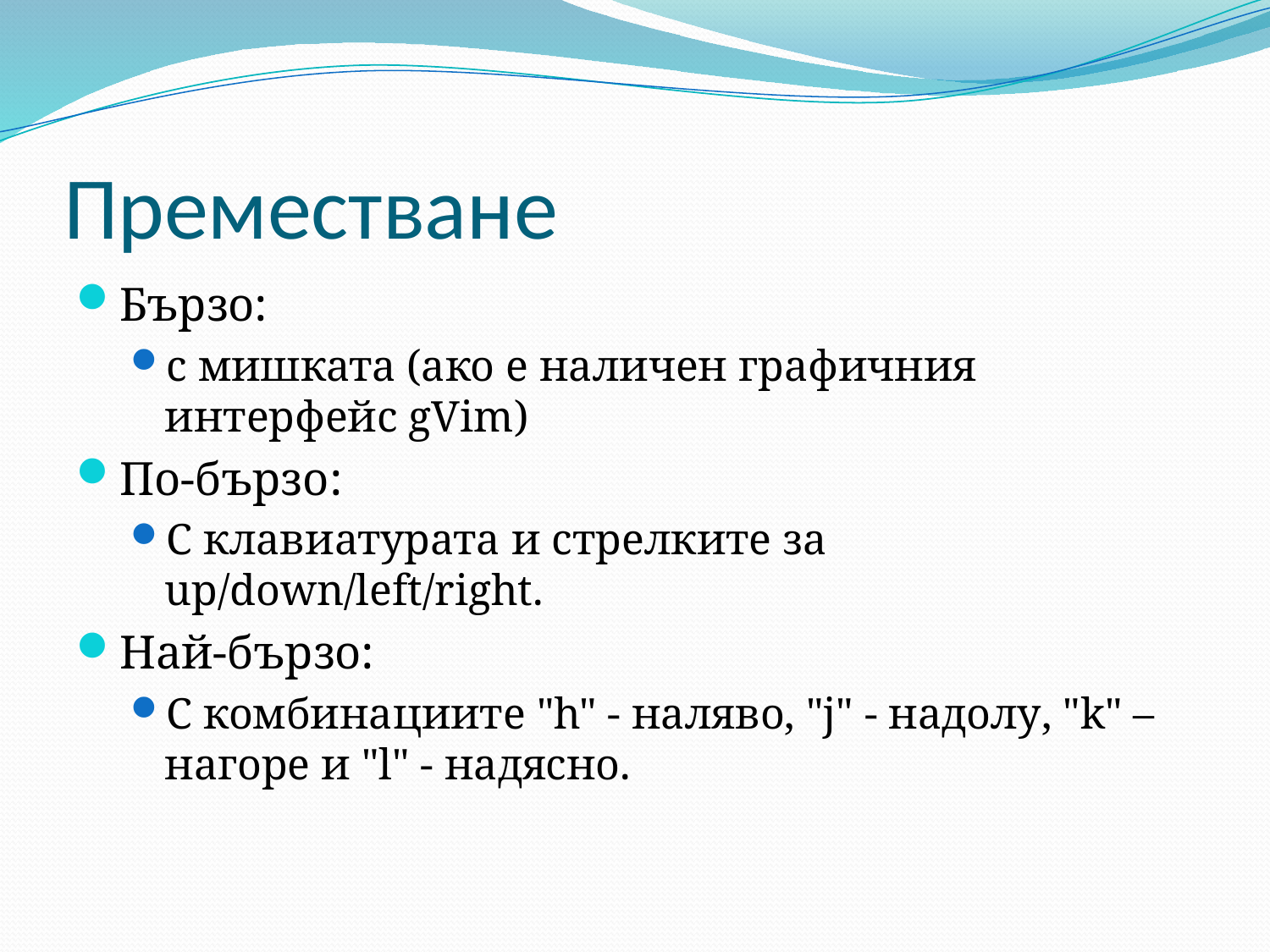

# Преместване
Бързо:
с мишката (ако е наличен графичния интерфейс gVim)
По-бързо:
С клавиатурата и стрелките за up/down/left/right.
Най-бързо:
С комбинациите "h" - наляво, "j" - надолу, "k" – нагоре и "l" - надясно.